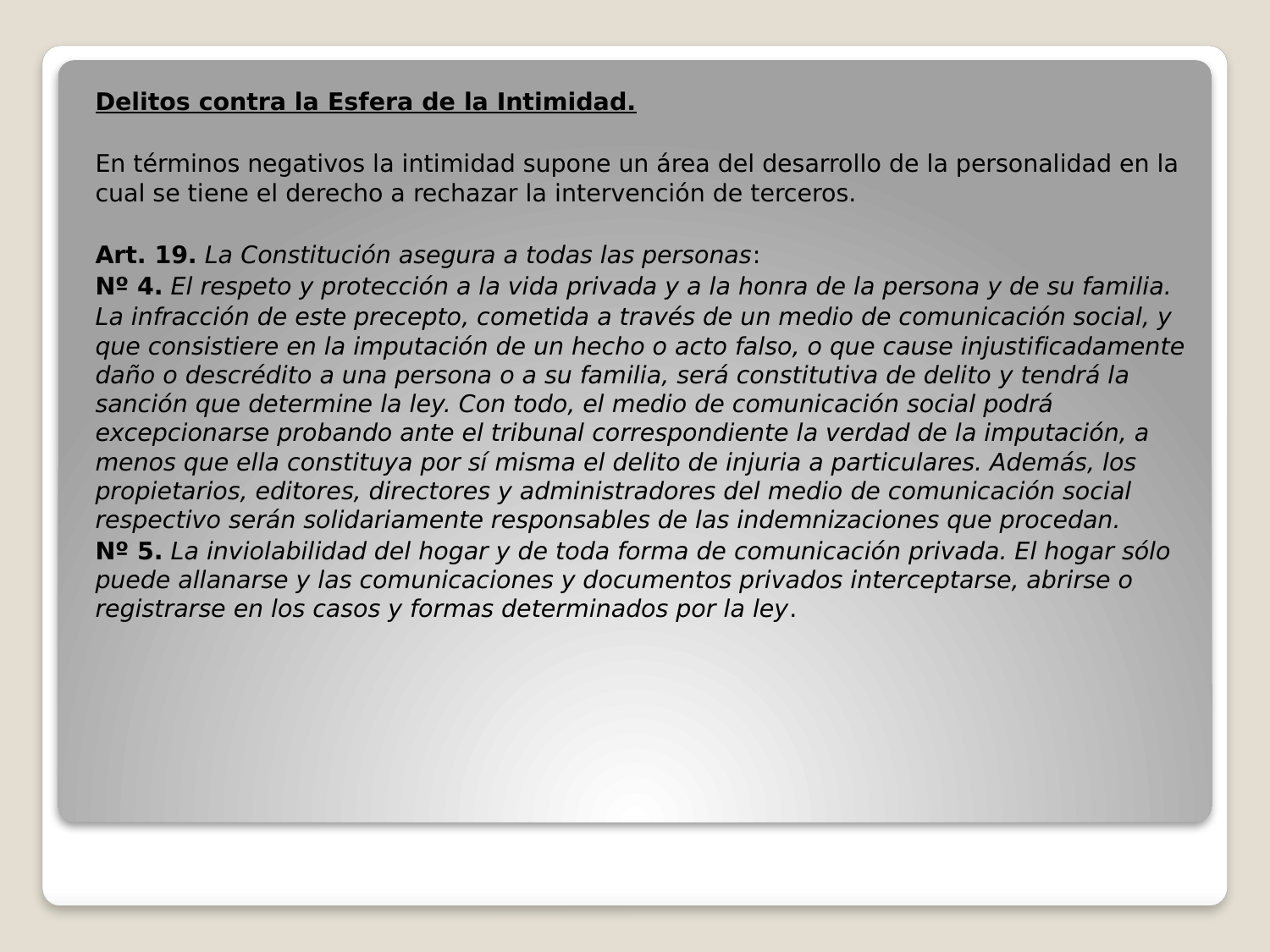

Delitos contra la Esfera de la Intimidad.

En términos negativos la intimidad supone un área del desarrollo de la personalidad en la cual se tiene el derecho a rechazar la intervención de terceros.

Art. 19. La Constitución asegura a todas las personas:
Nº 4. El respeto y protección a la vida privada y a la honra de la persona y de su familia.
La infracción de este precepto, cometida a través de un medio de comunicación social, y que consistiere en la imputación de un hecho o acto falso, o que cause injustificadamente daño o descrédito a una persona o a su familia, será constitutiva de delito y tendrá la sanción que determine la ley. Con todo, el medio de comunicación social podrá excepcionarse probando ante el tribunal correspondiente la verdad de la imputación, a menos que ella constituya por sí misma el delito de injuria a particulares. Además, los propietarios, editores, directores y administradores del medio de comunicación social respectivo serán solidariamente responsables de las indemnizaciones que procedan.
Nº 5. La inviolabilidad del hogar y de toda forma de comunicación privada. El hogar sólo puede allanarse y las comunicaciones y documentos privados interceptarse, abrirse o registrarse en los casos y formas determinados por la ley.

#